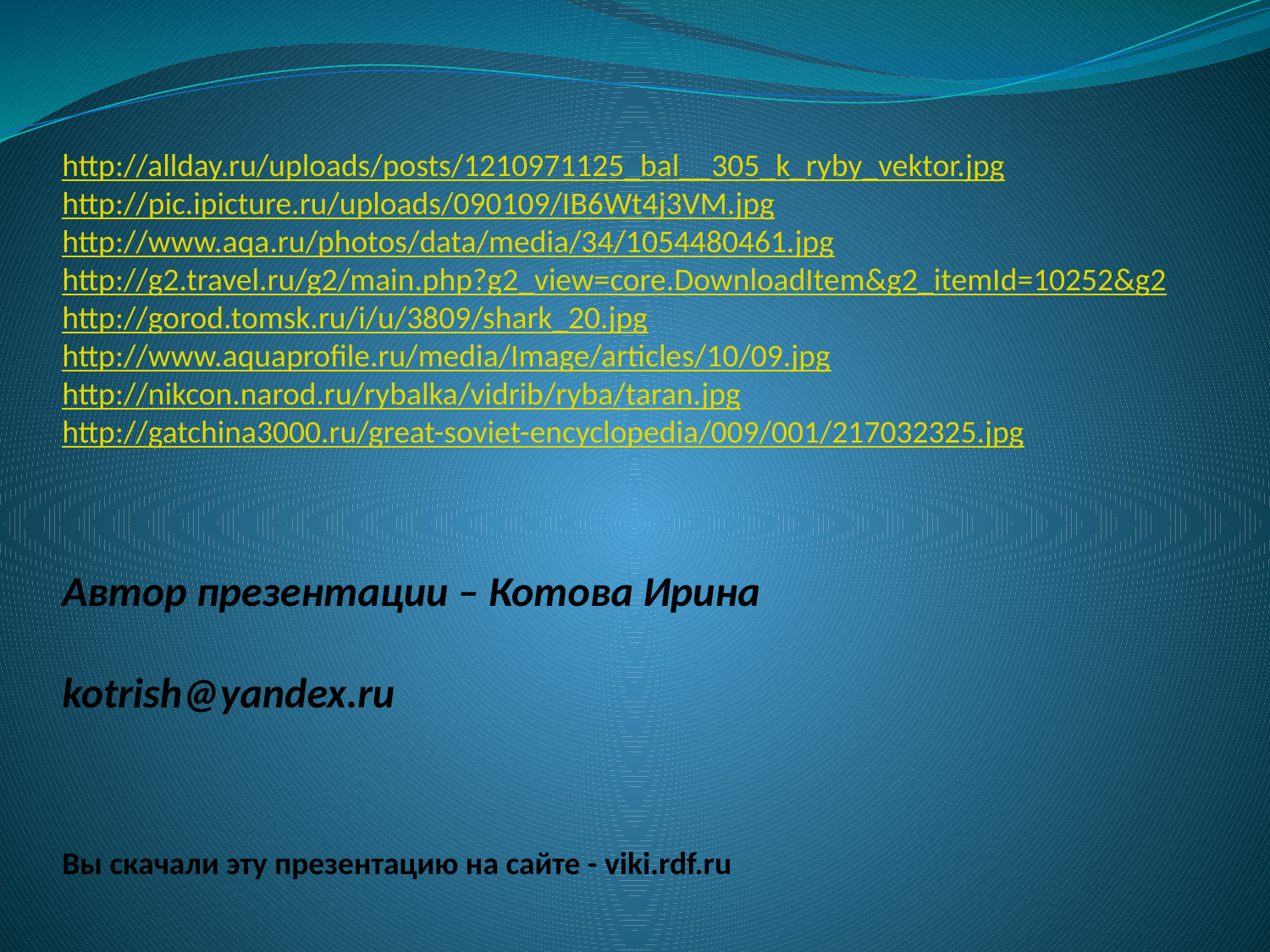

http://allday.ru/uploads/posts/1210971125_bal__305_k_ryby_vektor.jpg
http://pic.ipicture.ru/uploads/090109/IB6Wt4j3VM.jpg
http://www.aqa.ru/photos/data/media/34/1054480461.jpg
http://g2.travel.ru/g2/main.php?g2_view=core.DownloadItem&g2_itemId=10252&g2
http://gorod.tomsk.ru/i/u/3809/shark_20.jpg
http://www.aquaprofile.ru/media/Image/articles/10/09.jpg
http://nikcon.narod.ru/rybalka/vidrib/ryba/taran.jpg
http://gatchina3000.ru/great-soviet-encyclopedia/009/001/217032325.jpg

Автор презентации – Котова Ирина
kotrish@yandex.ru

Вы скачали эту презентацию на сайте - viki.rdf.ru